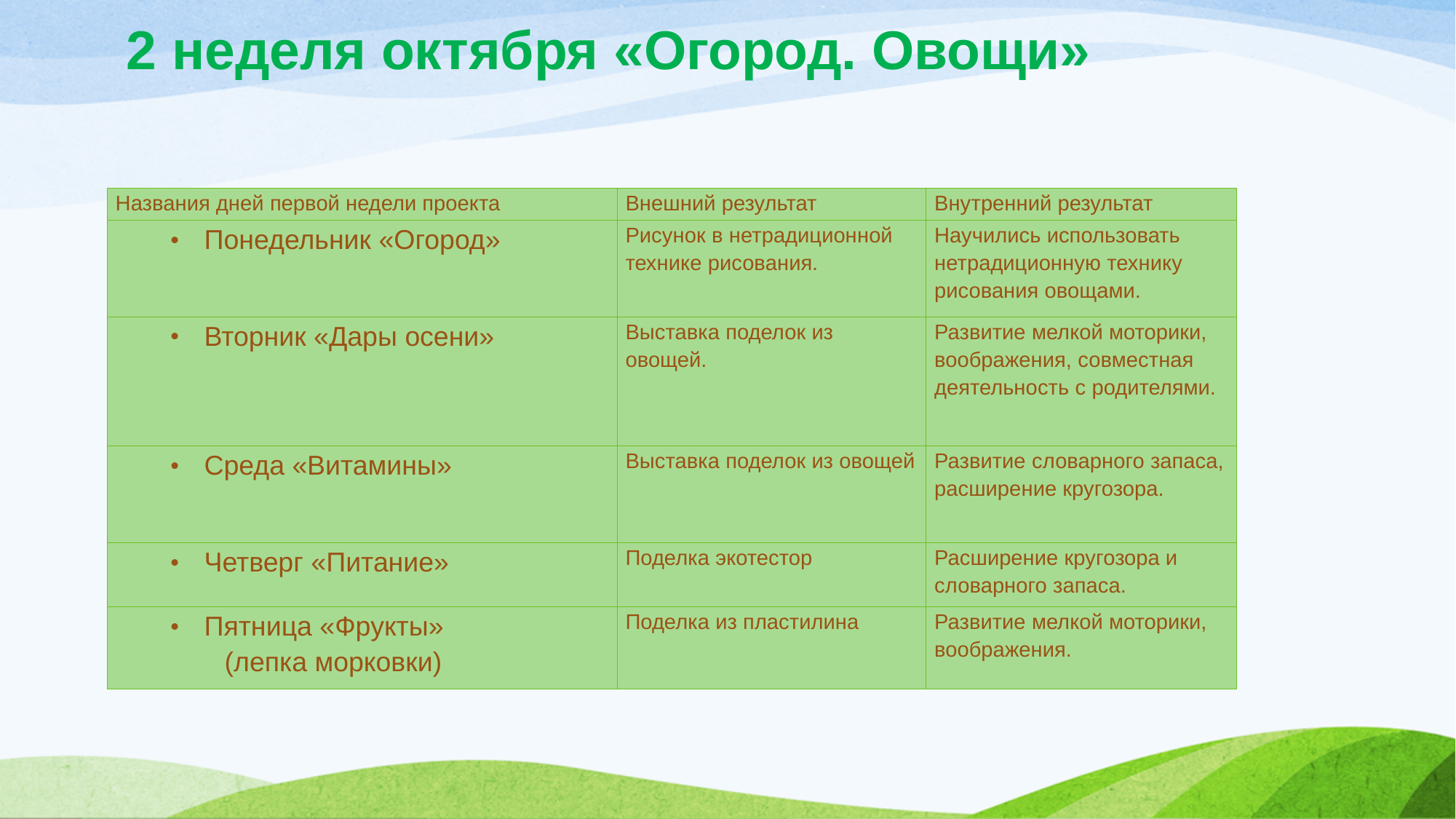

# 2 неделя октября «Огород. Овощи»
| Названия дней первой недели проекта | Внешний результат | Внутренний результат |
| --- | --- | --- |
| Понедельник «Огород» | Рисунок в нетрадиционной технике рисования. | Научились использовать нетрадиционную технику рисования овощами. |
| Вторник «Дары осени» | Выставка поделок из овощей. | Развитие мелкой моторики, воображения, совместная деятельность с родителями. |
| Среда «Витамины» | Выставка поделок из овощей | Развитие словарного запаса, расширение кругозора. |
| Четверг «Питание» | Поделка экотестор | Расширение кругозора и словарного запаса. |
| Пятница «Фрукты» (лепка морковки) | Поделка из пластилина | Развитие мелкой моторики, воображения. |